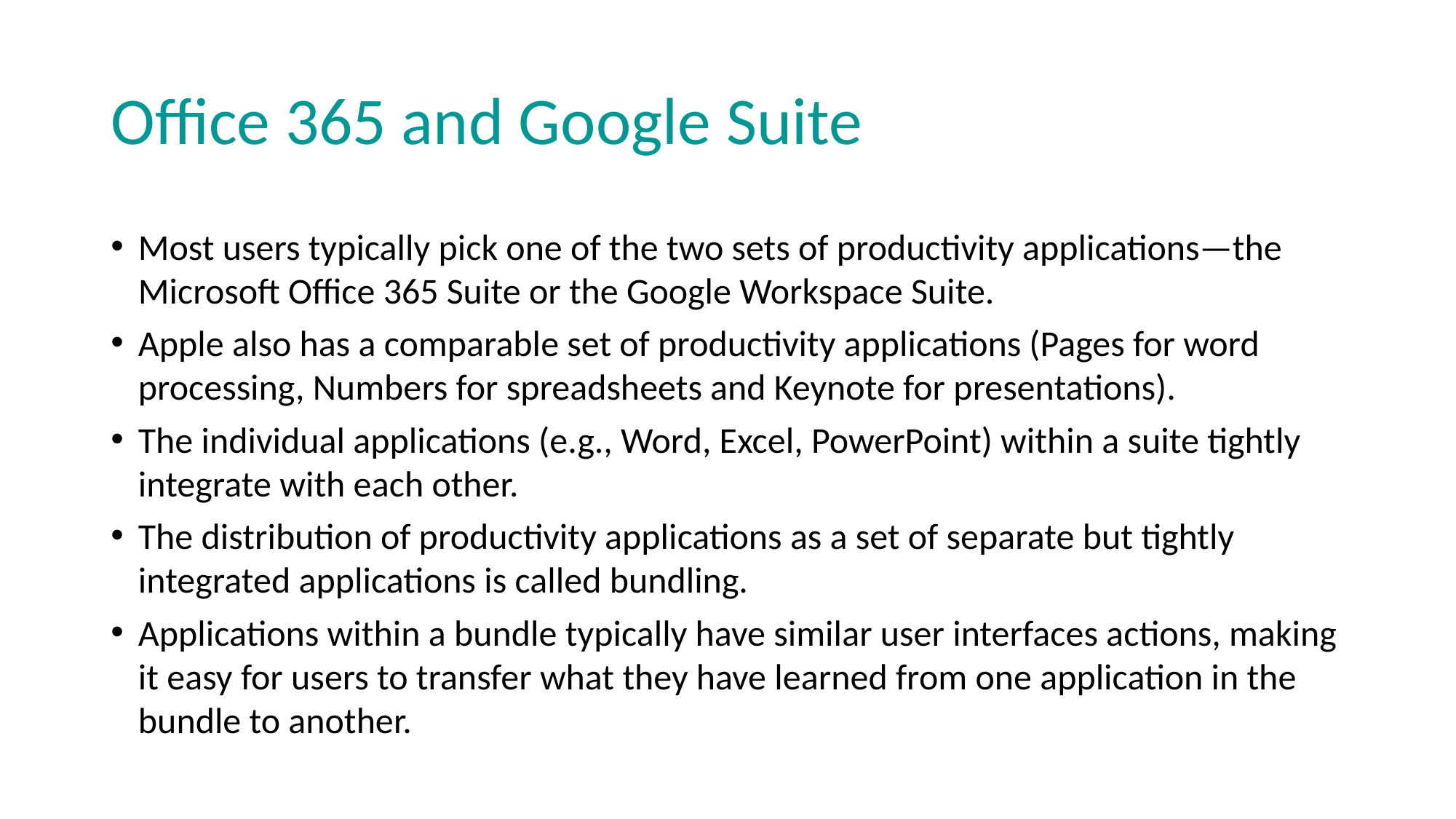

# Office 365 and Google Suite
Most users typically pick one of the two sets of productivity applications—the Microsoft Office 365 Suite or the Google Workspace Suite.
Apple also has a comparable set of productivity applications (Pages for word processing, Numbers for spreadsheets and Keynote for presentations).
The individual applications (e.g., Word, Excel, PowerPoint) within a suite tightly integrate with each other.
The distribution of productivity applications as a set of separate but tightly integrated applications is called bundling.
Applications within a bundle typically have similar user interfaces actions, making it easy for users to transfer what they have learned from one application in the bundle to another.